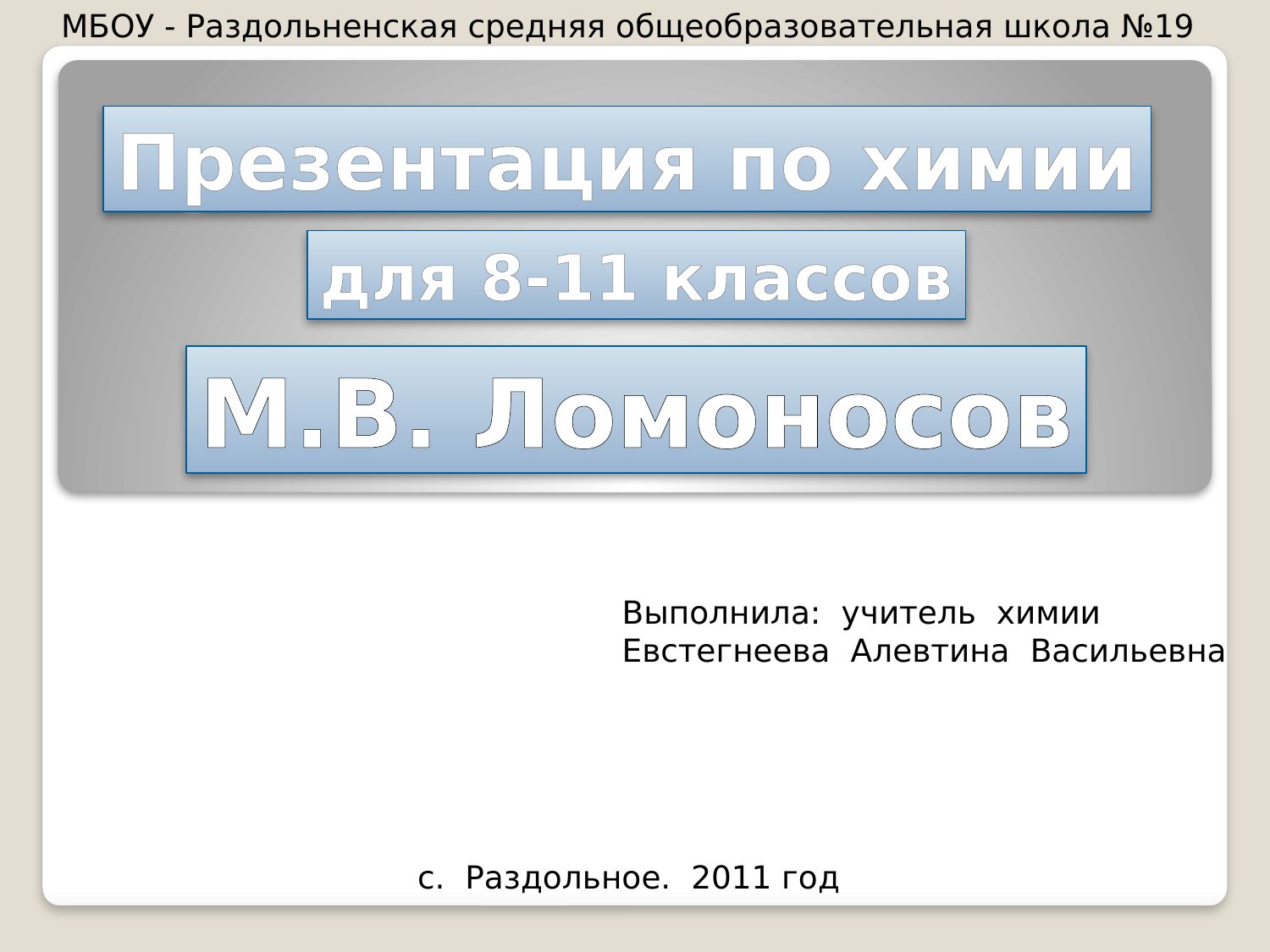

МБОУ - Раздольненская средняя общеобразовательная школа №19
Презентация по химии
для 8-11 классов
М.В. Ломоносов
Выполнила:  учитель  химии
Евстегнеева  Алевтина  Васильевна
с.  Раздольное.  2011 год